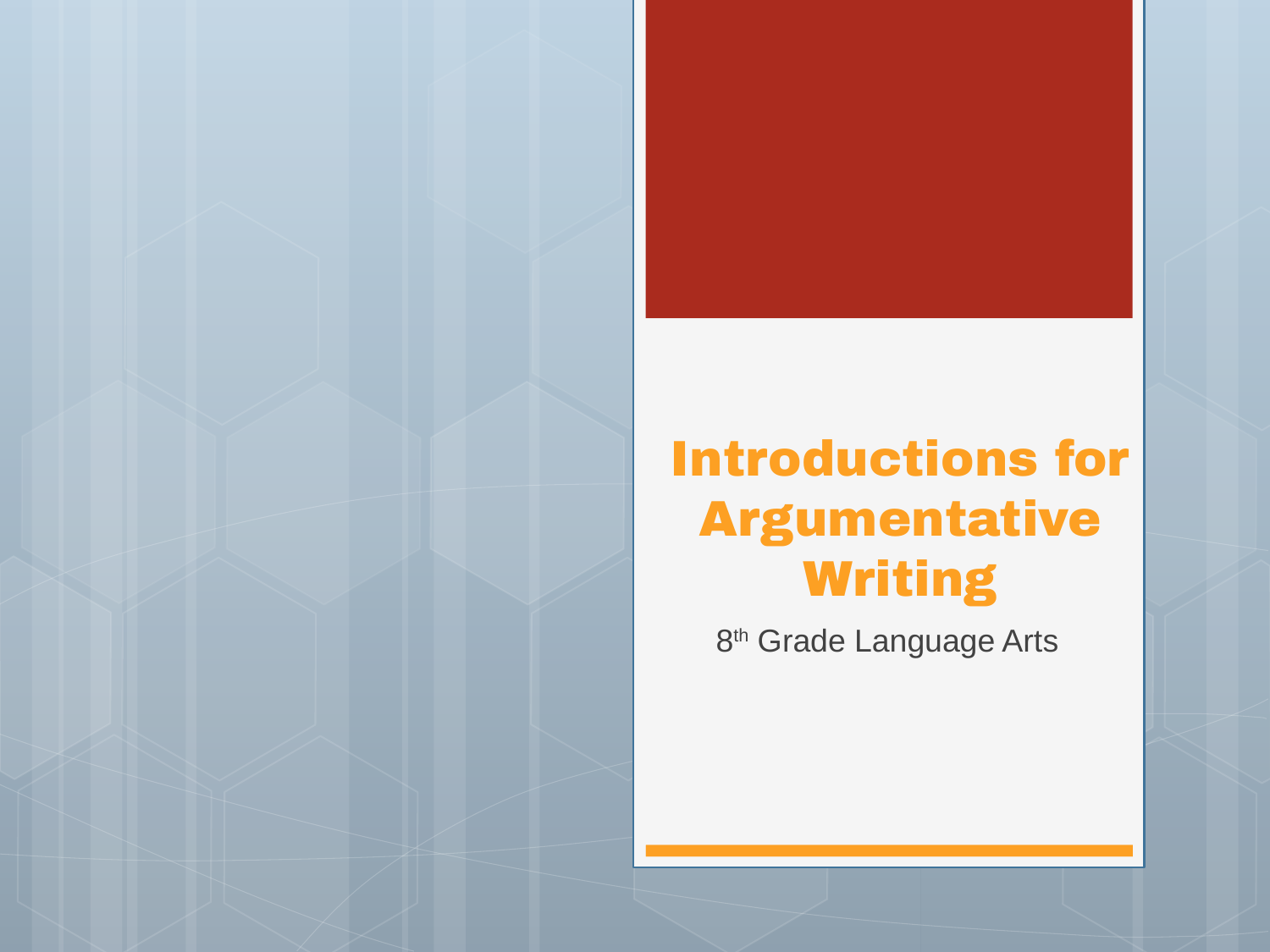

# Introductions for Argumentative Writing
8th Grade Language Arts